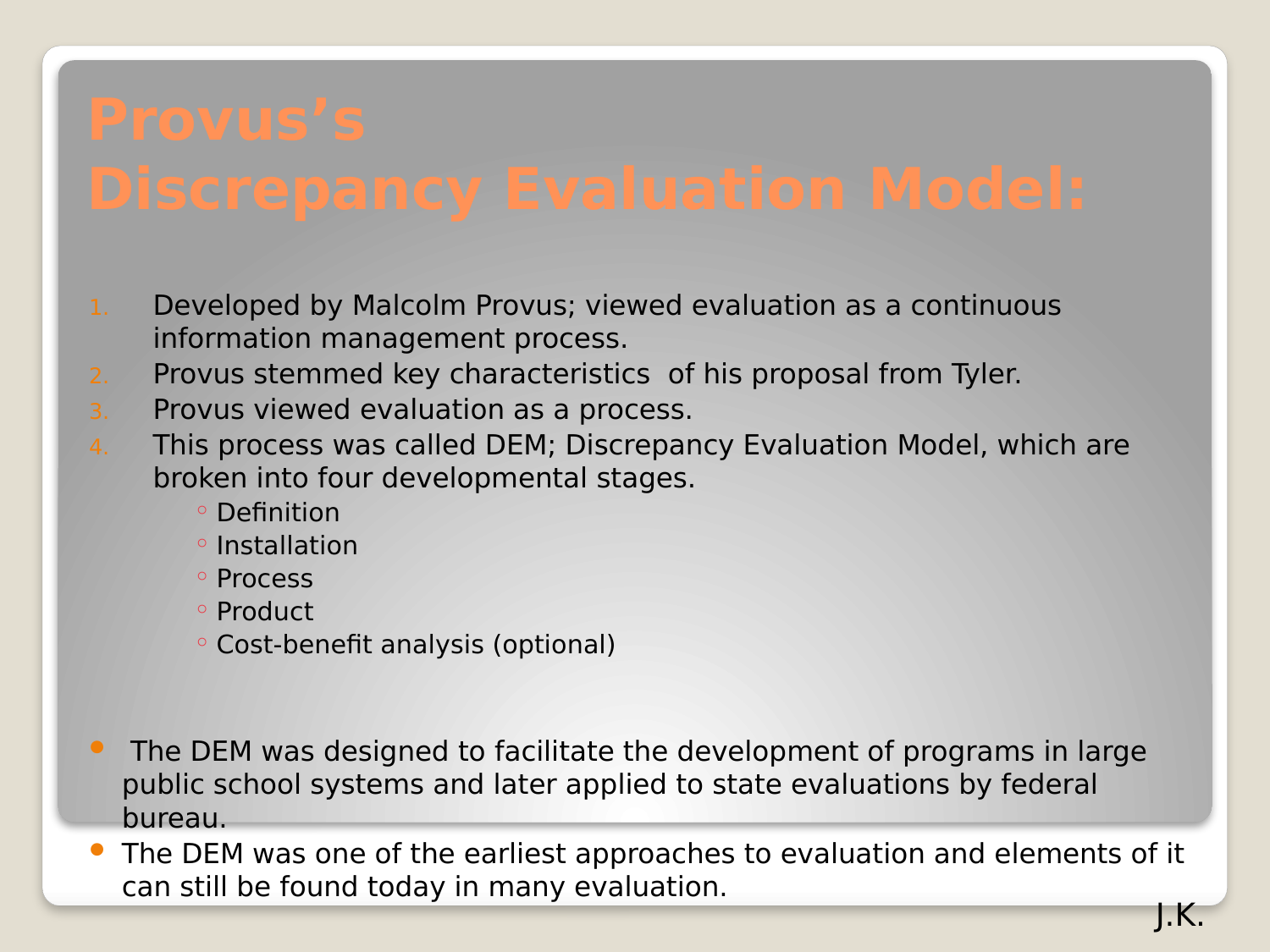

# Provus’s Discrepancy Evaluation Model:
Developed by Malcolm Provus; viewed evaluation as a continuous information management process.
Provus stemmed key characteristics  of his proposal from Tyler.
Provus viewed evaluation as a process.
This process was called DEM; Discrepancy Evaluation Model, which are broken into four developmental stages.
Definition
Installation
Process
Product
Cost-benefit analysis (optional)

 The DEM was designed to facilitate the development of programs in large public school systems and later applied to state evaluations by federal bureau.
The DEM was one of the earliest approaches to evaluation and elements of it can still be found today in many evaluation.

J.K.